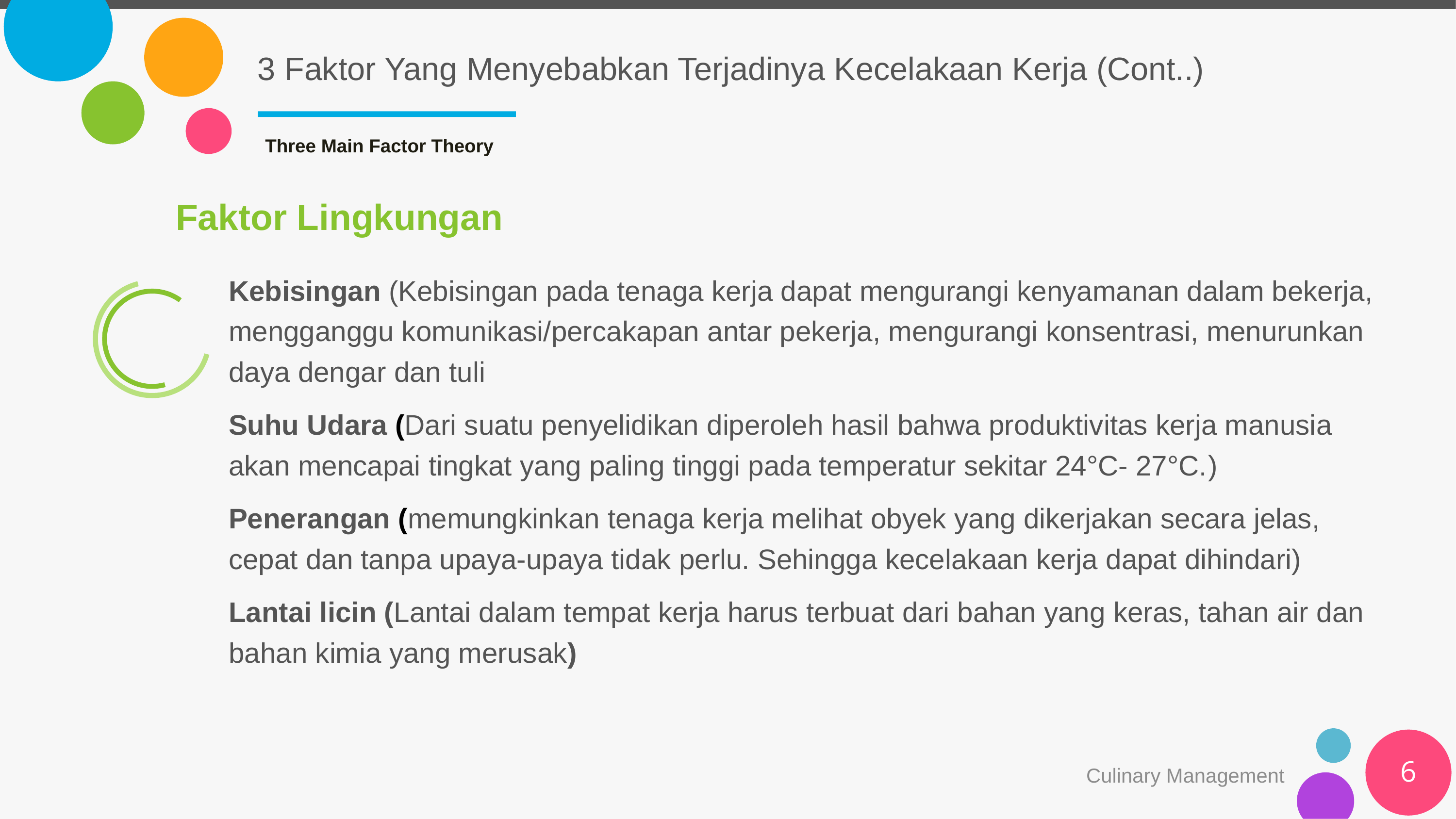

# 3 Faktor Yang Menyebabkan Terjadinya Kecelakaan Kerja (Cont..)
Three Main Factor Theory

Faktor Lingkungan
Kebisingan (Kebisingan pada tenaga kerja dapat mengurangi kenyamanan dalam bekerja, mengganggu komunikasi/percakapan antar pekerja, mengurangi konsentrasi, menurunkan daya dengar dan tuli
Suhu Udara (Dari suatu penyelidikan diperoleh hasil bahwa produktivitas kerja manusia akan mencapai tingkat yang paling tinggi pada temperatur sekitar 24°C- 27°C.)
Penerangan (memungkinkan tenaga kerja melihat obyek yang dikerjakan secara jelas, cepat dan tanpa upaya-upaya tidak perlu. Sehingga kecelakaan kerja dapat dihindari)
Lantai licin (Lantai dalam tempat kerja harus terbuat dari bahan yang keras, tahan air dan bahan kimia yang merusak)
6
Culinary Management